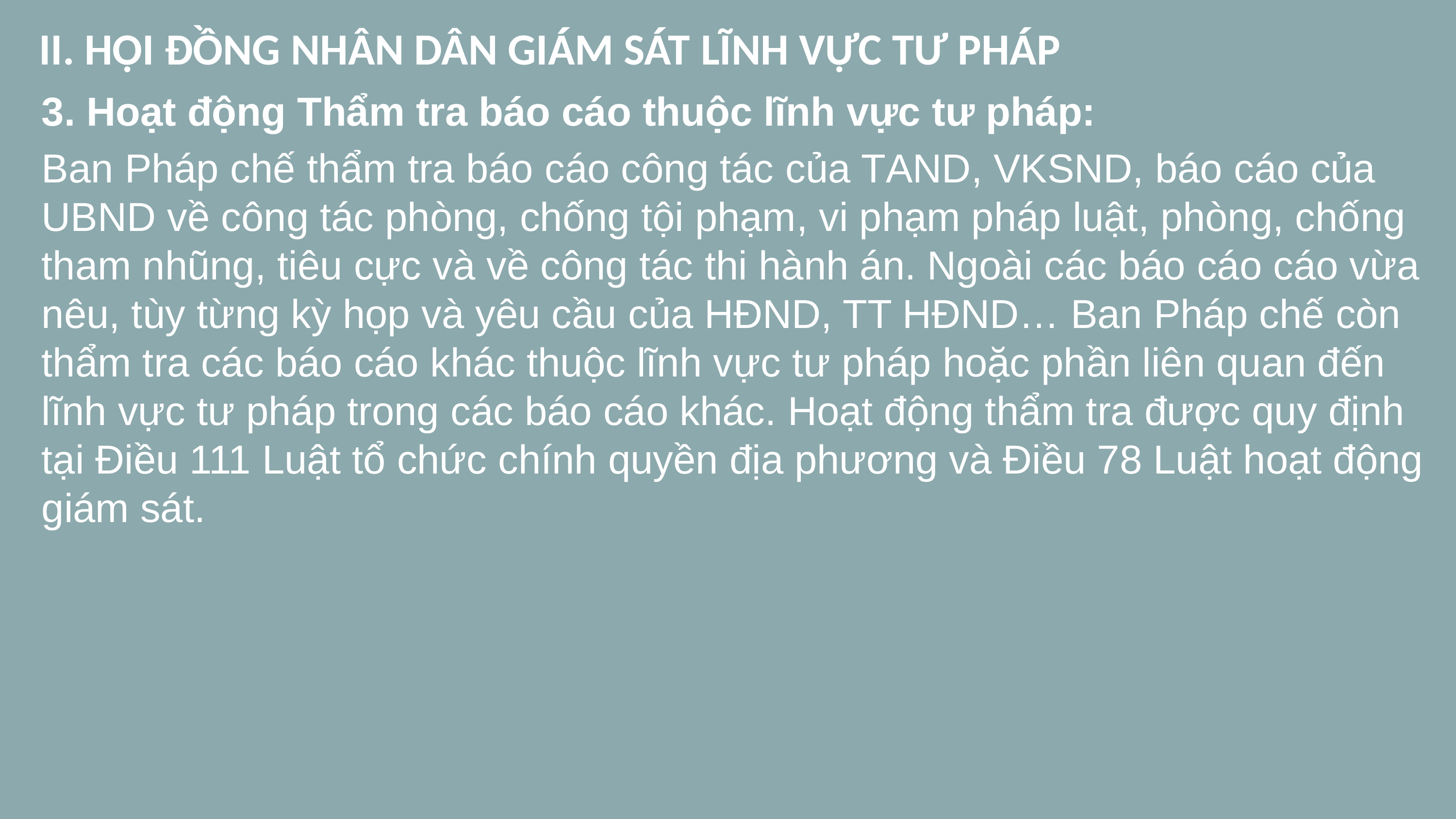

# II. HỘI ĐỒNG NHÂN DÂN GIÁM SÁT LĨNH VỰC TƯ PHÁP
3. Hoạt động Thẩm tra báo cáo thuộc lĩnh vực tư pháp:
Ban Pháp chế thẩm tra báo cáo công tác của TAND, VKSND, báo cáo của UBND về công tác phòng, chống tội phạm, vi phạm pháp luật, phòng, chống tham nhũng, tiêu cực và về công tác thi hành án. Ngoài các báo cáo cáo vừa nêu, tùy từng kỳ họp và yêu cầu của HĐND, TT HĐND… Ban Pháp chế còn thẩm tra các báo cáo khác thuộc lĩnh vực tư pháp hoặc phần liên quan đến lĩnh vực tư pháp trong các báo cáo khác. Hoạt động thẩm tra được quy định tại Điều 111 Luật tổ chức chính quyền địa phương và Điều 78 Luật hoạt động giám sát.